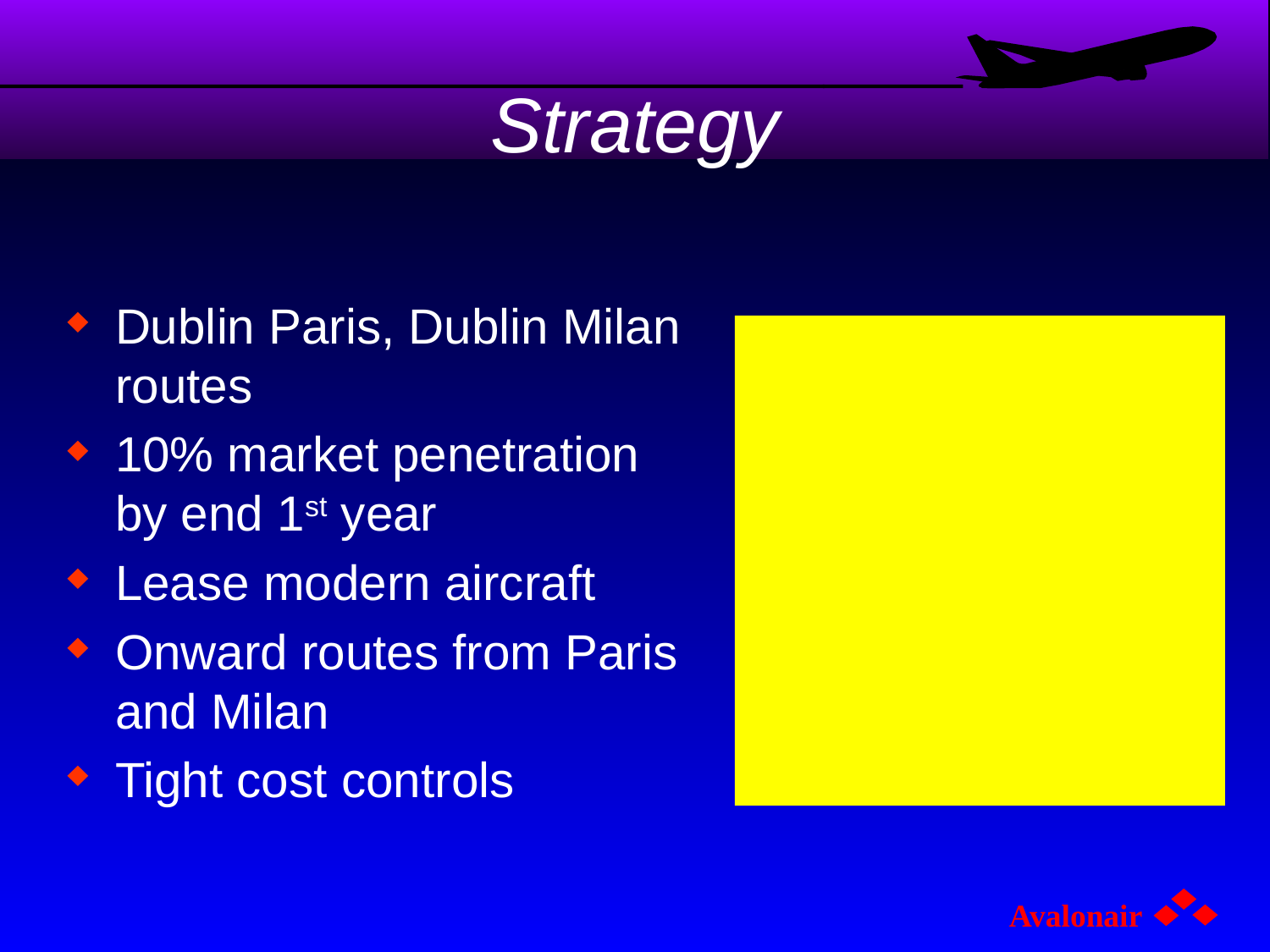

# Strategy
Dublin Paris, Dublin Milan routes
10% market penetration by end 1st year
Lease modern aircraft
Onward routes from Paris and Milan
Tight cost controls